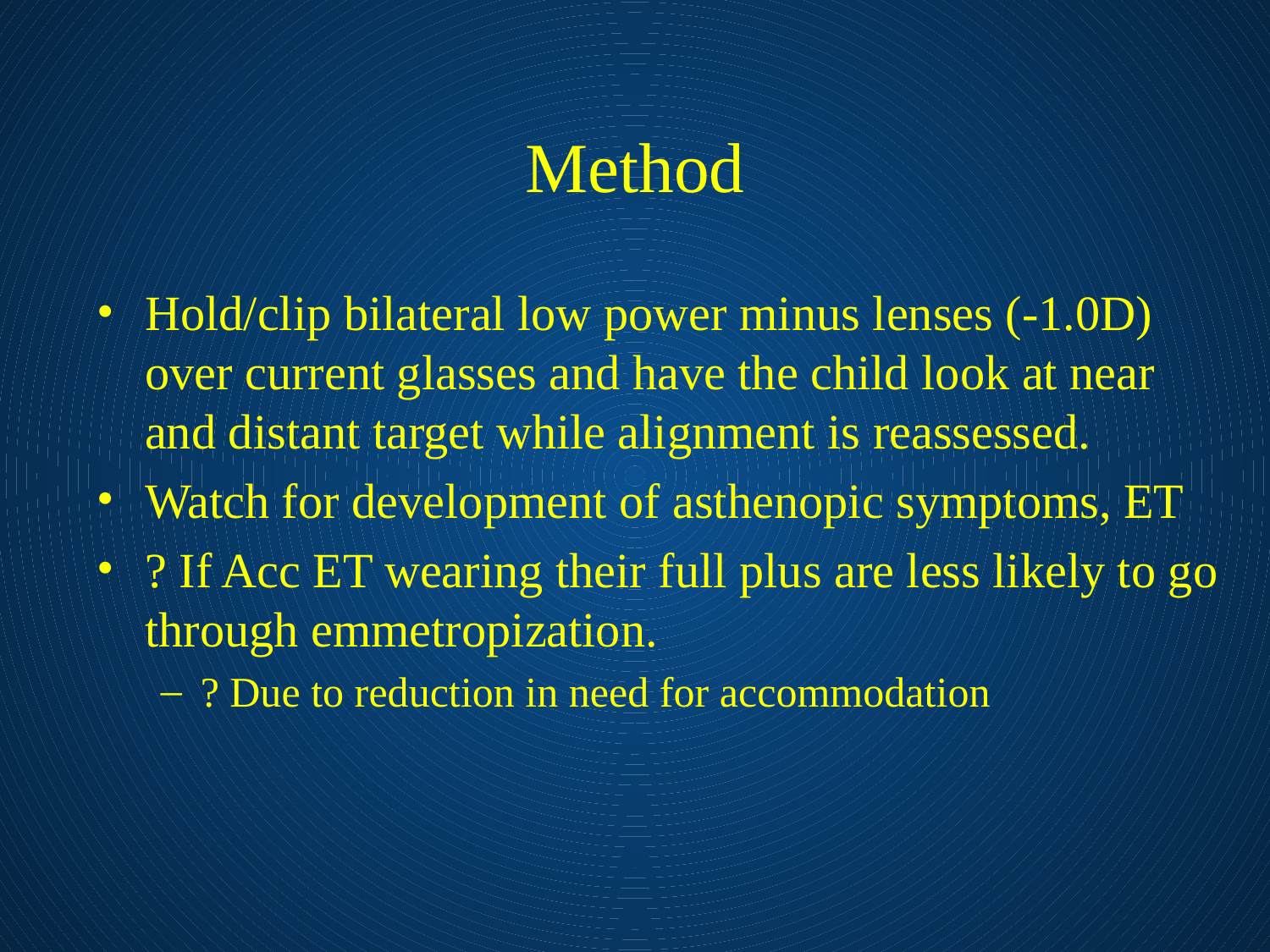

# Method
Hold/clip bilateral low power minus lenses (-1.0D) over current glasses and have the child look at near and distant target while alignment is reassessed.
Watch for development of asthenopic symptoms, ET
? If Acc ET wearing their full plus are less likely to go through emmetropization.
? Due to reduction in need for accommodation